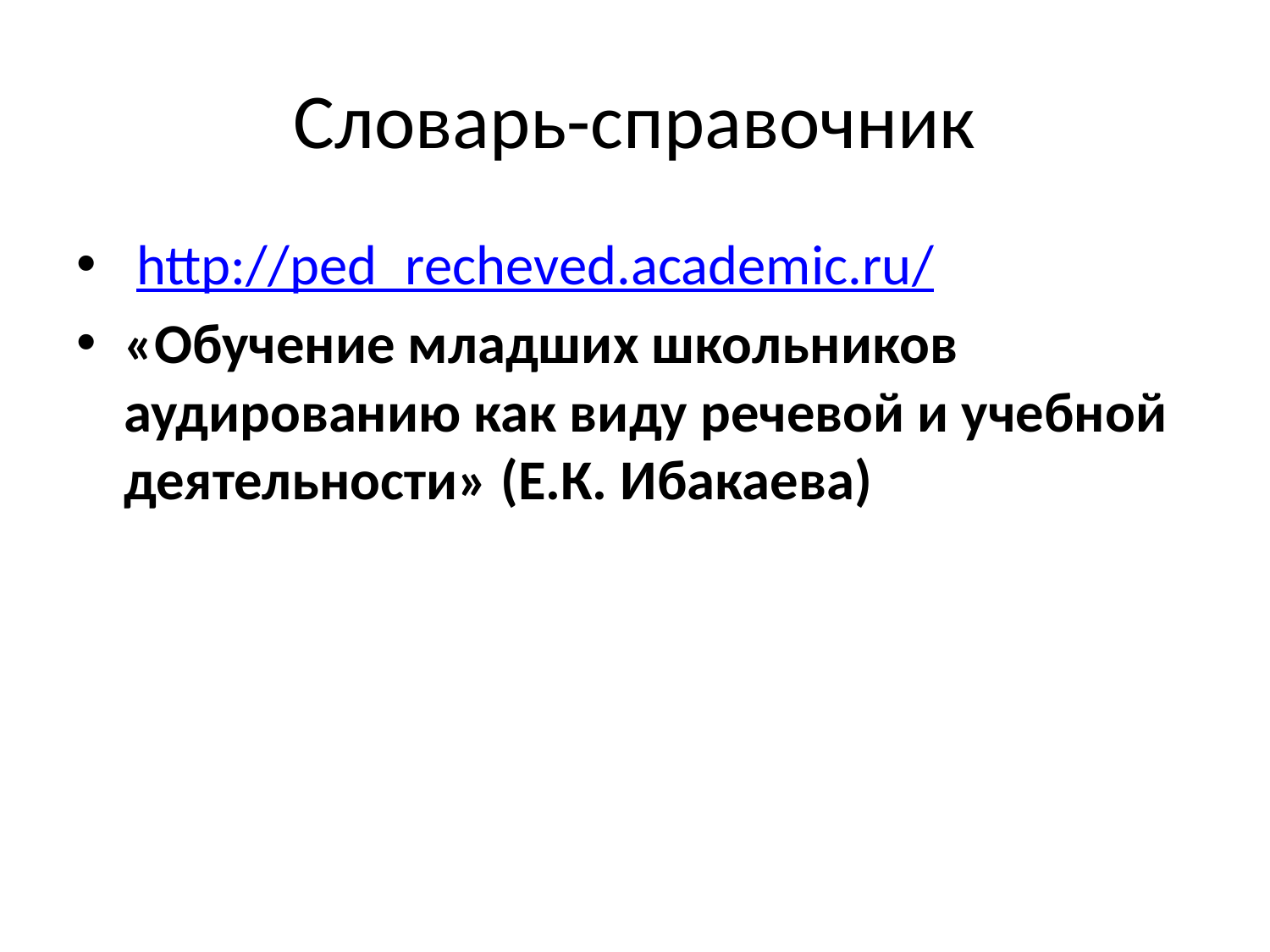

# Словарь-справочник
 http://ped_recheved.academic.ru/
«Обучение младших школьников аудированию как виду речевой и учебной деятельности» (Е.К. Ибакаева)